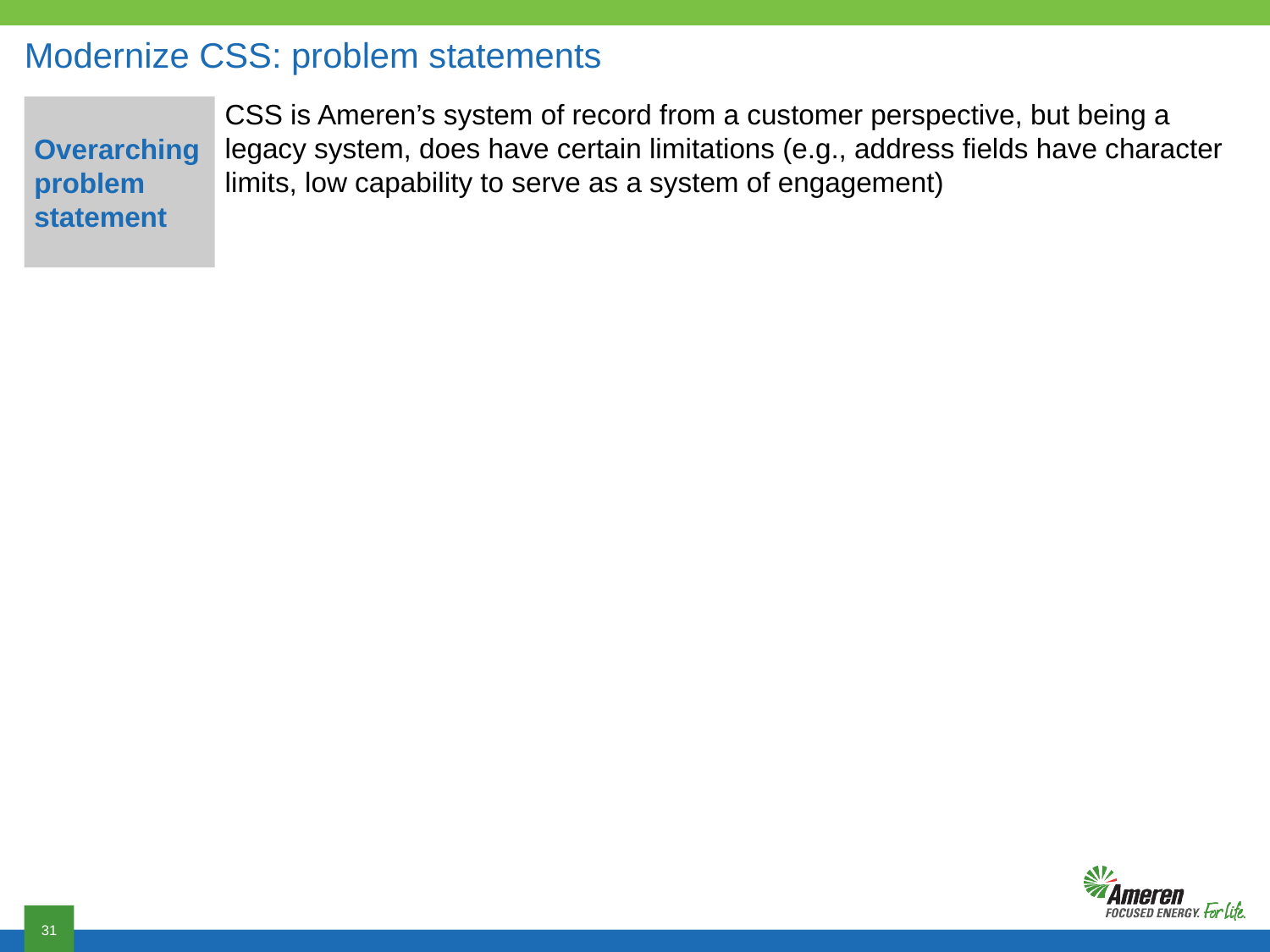

# Modernize CSS: problem statements
Overarching
problem statement
CSS is Ameren’s system of record from a customer perspective, but being a legacy system, does have certain limitations (e.g., address fields have character limits, low capability to serve as a system of engagement)